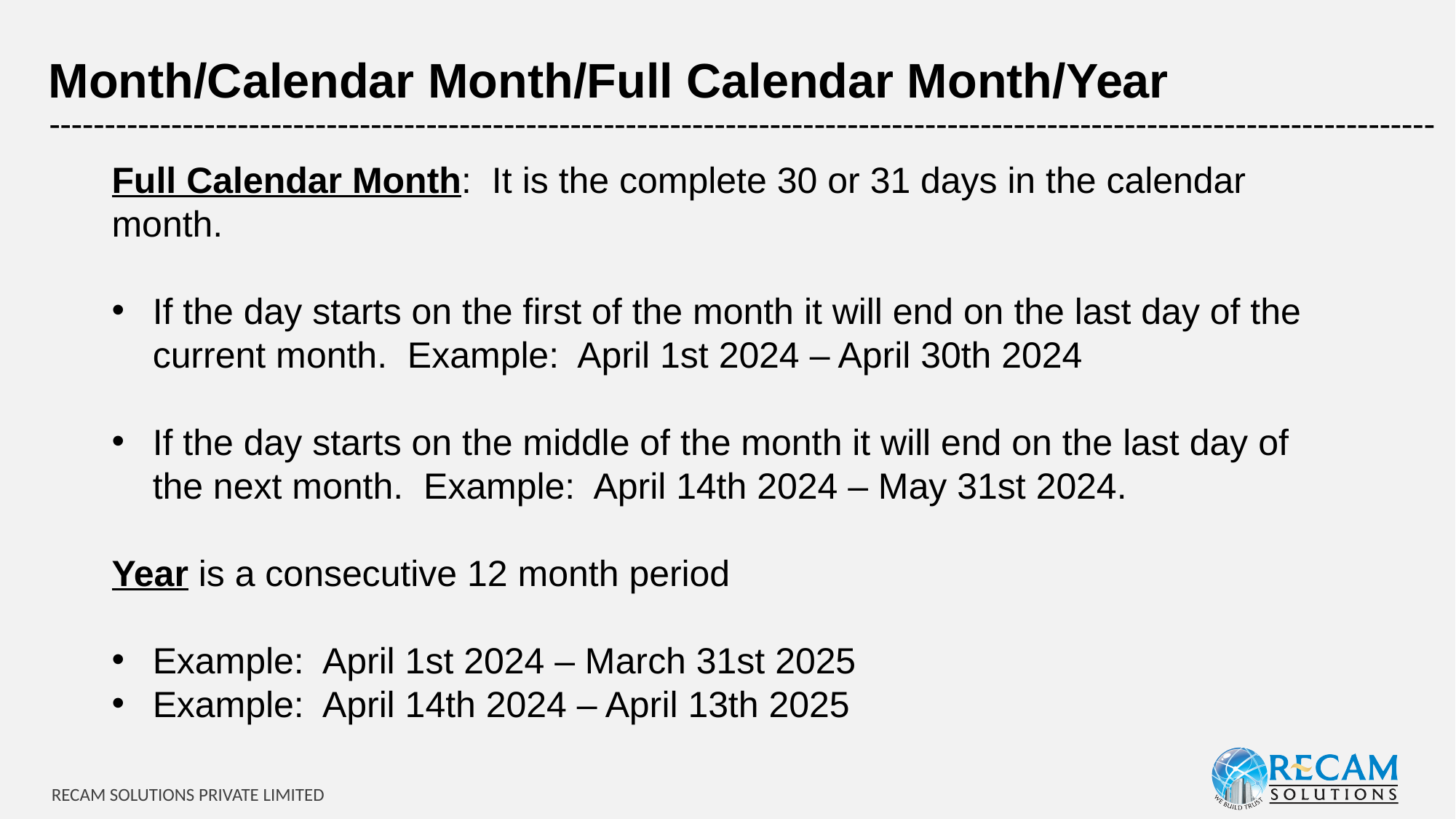

Month/Calendar Month/Full Calendar Month/Year
-----------------------------------------------------------------------------------------------------------------------------
Full Calendar Month:  It is the complete 30 or 31 days in the calendar month.

If the day starts on the first of the month it will end on the last day of the current month.  Example:  April 1st 2024 – April 30th 2024

If the day starts on the middle of the month it will end on the last day of the next month.  Example:  April 14th 2024 – May 31st 2024.

Year is a consecutive 12 month period

Example:  April 1st 2024 – March 31st 2025
Example:  April 14th 2024 – April 13th 2025
RECAM SOLUTIONS PRIVATE LIMITED